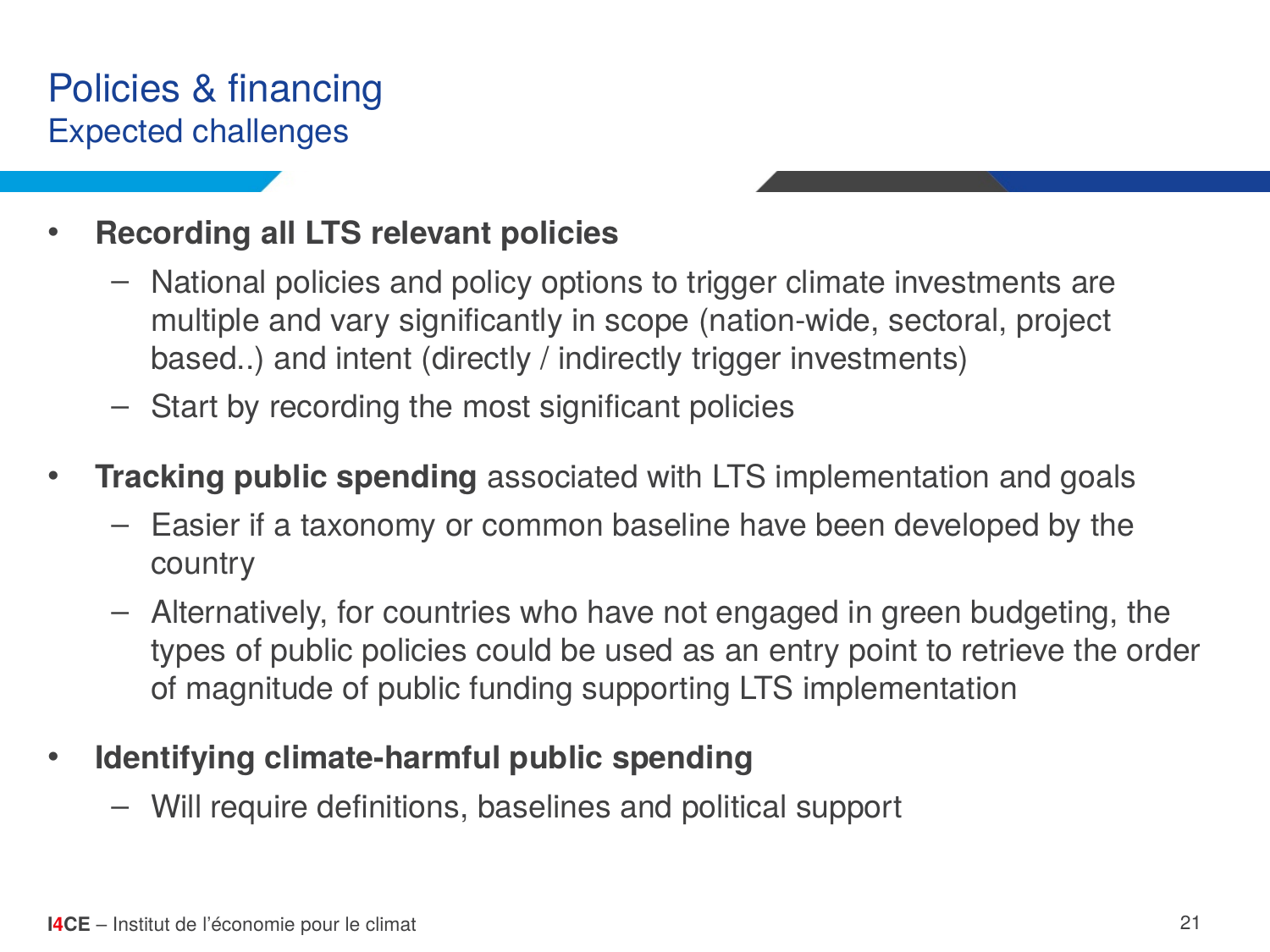

# Policies & financing Expected challenges
Recording all LTS relevant policies
National policies and policy options to trigger climate investments are multiple and vary significantly in scope (nation-wide, sectoral, project based..) and intent (directly / indirectly trigger investments)
Start by recording the most significant policies
Tracking public spending associated with LTS implementation and goals
Easier if a taxonomy or common baseline have been developed by the country
Alternatively, for countries who have not engaged in green budgeting, the types of public policies could be used as an entry point to retrieve the order of magnitude of public funding supporting LTS implementation
Identifying climate-harmful public spending
Will require definitions, baselines and political support